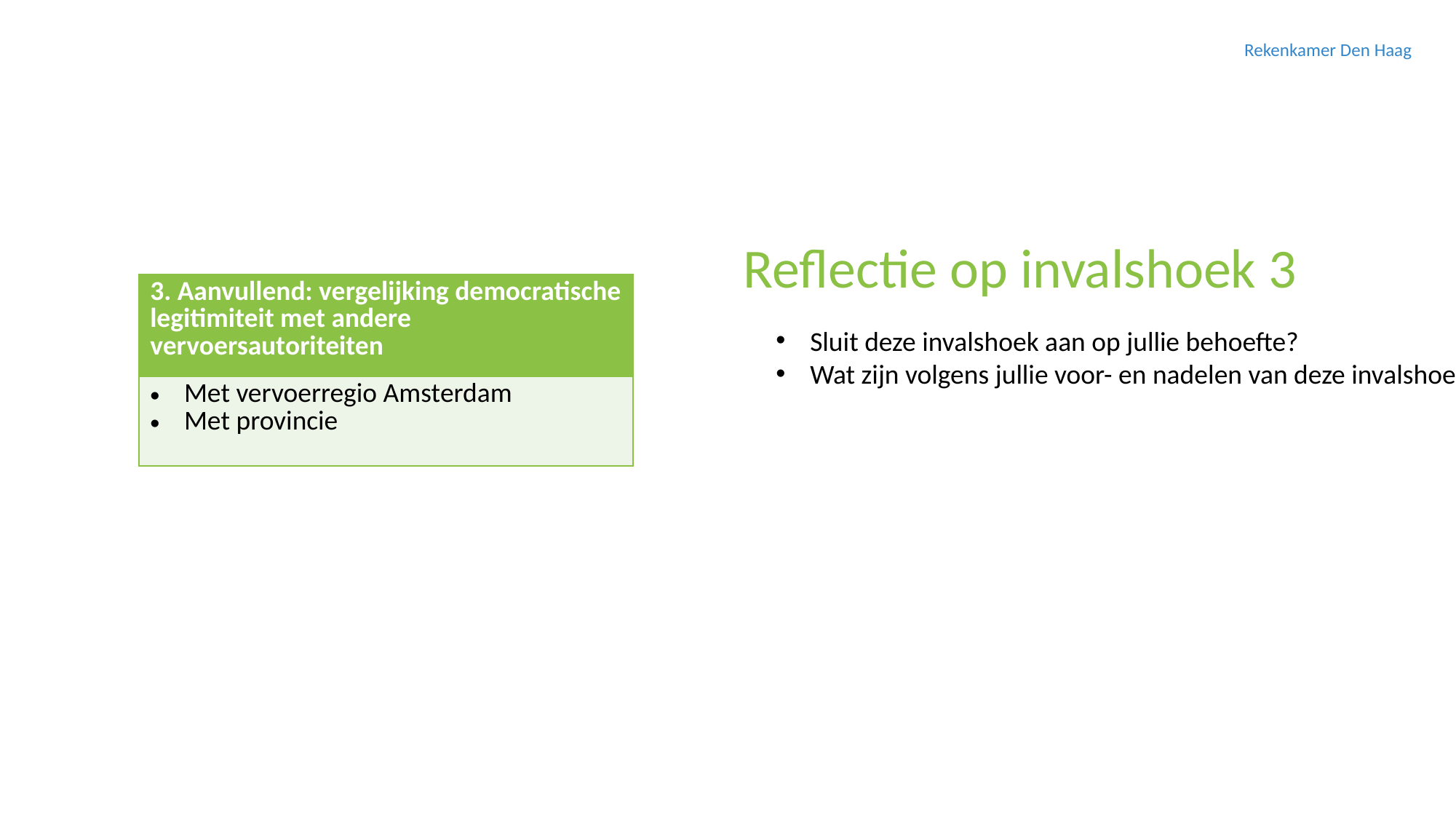

Rekenkamer Den Haag
Reflectie op invalshoek 3

| 3. Aanvullend: vergelijking democratische legitimiteit met andere vervoersautoriteiten |
| --- |
| Met vervoerregio Amsterdam Met provincie |
Sluit deze invalshoek aan op jullie behoefte?
Wat zijn volgens jullie voor- en nadelen van deze invalshoek?